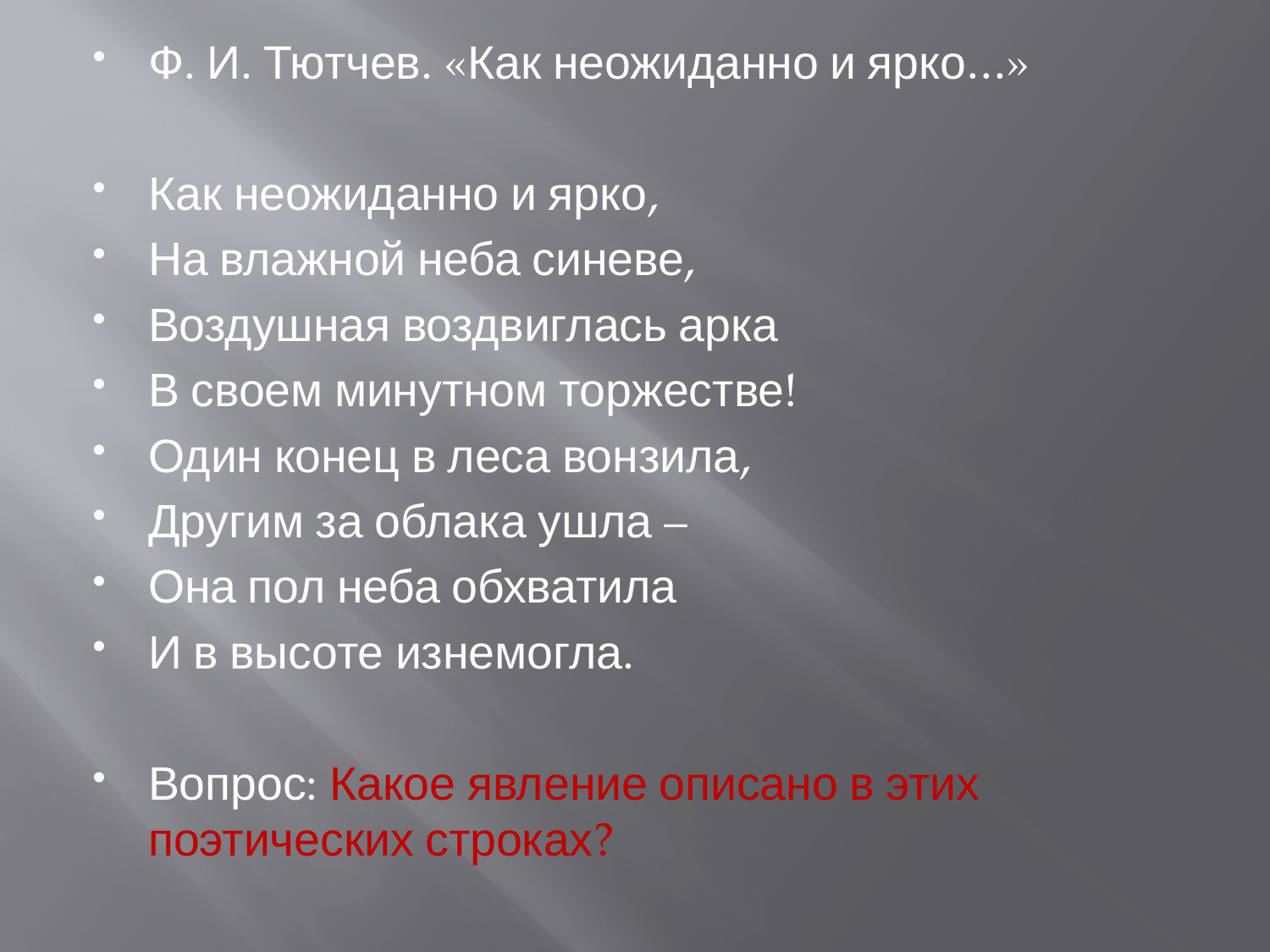

Ф. И. Тютчев. «Как неожиданно и ярко…»

Как неожиданно и ярко,
На влажной неба синеве,
Воздушная воздвиглась арка
В своем минутном торжестве!
Один конец в леса вонзила,
Другим за облака ушла –
Она пол неба обхватила
И в высоте изнемогла.

Вопрос: Какое явление описано в этих поэтических строках?